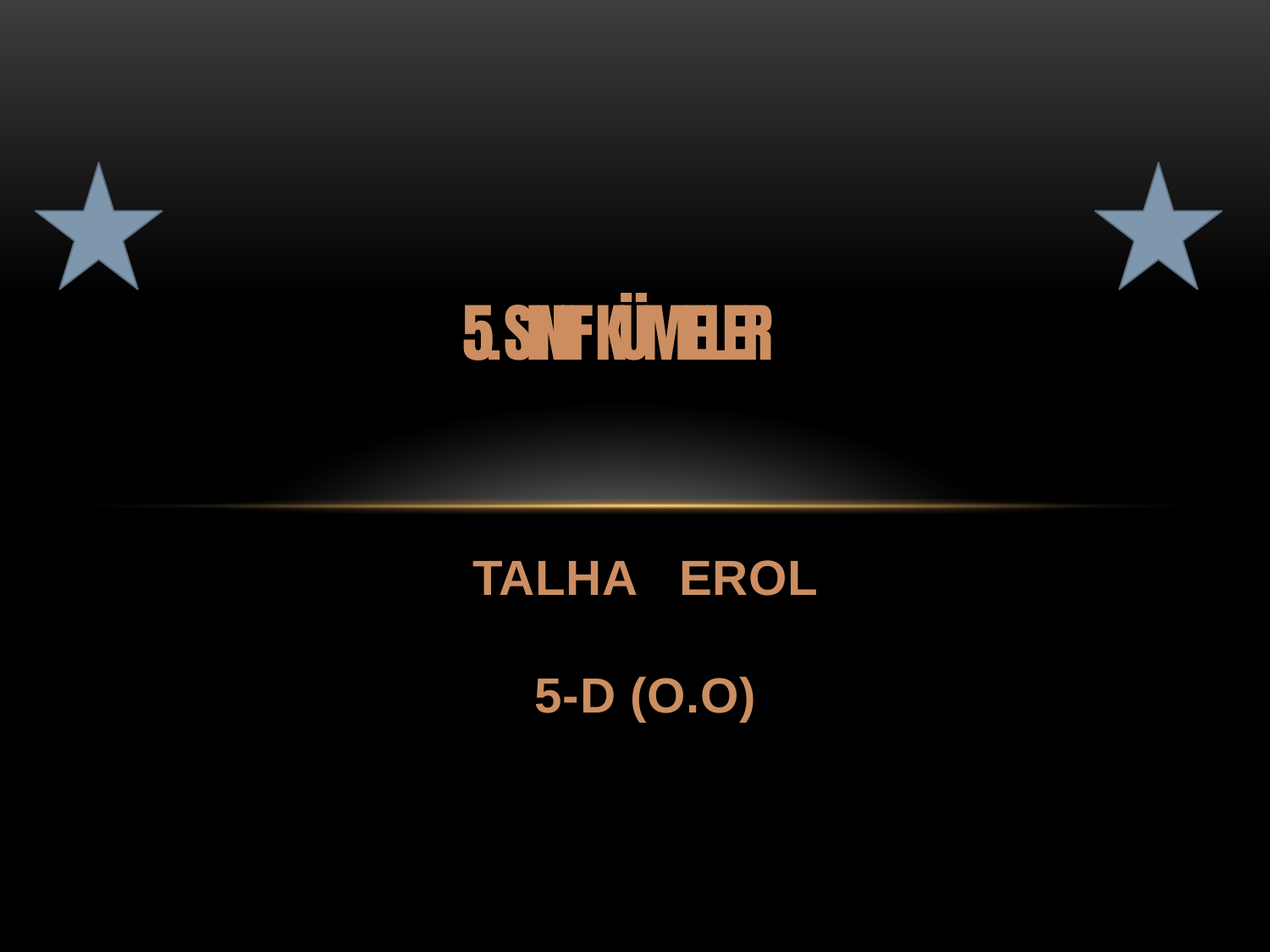

# 5. SINIF KÜMELER
TALHA   EROL
5-D (O.O)